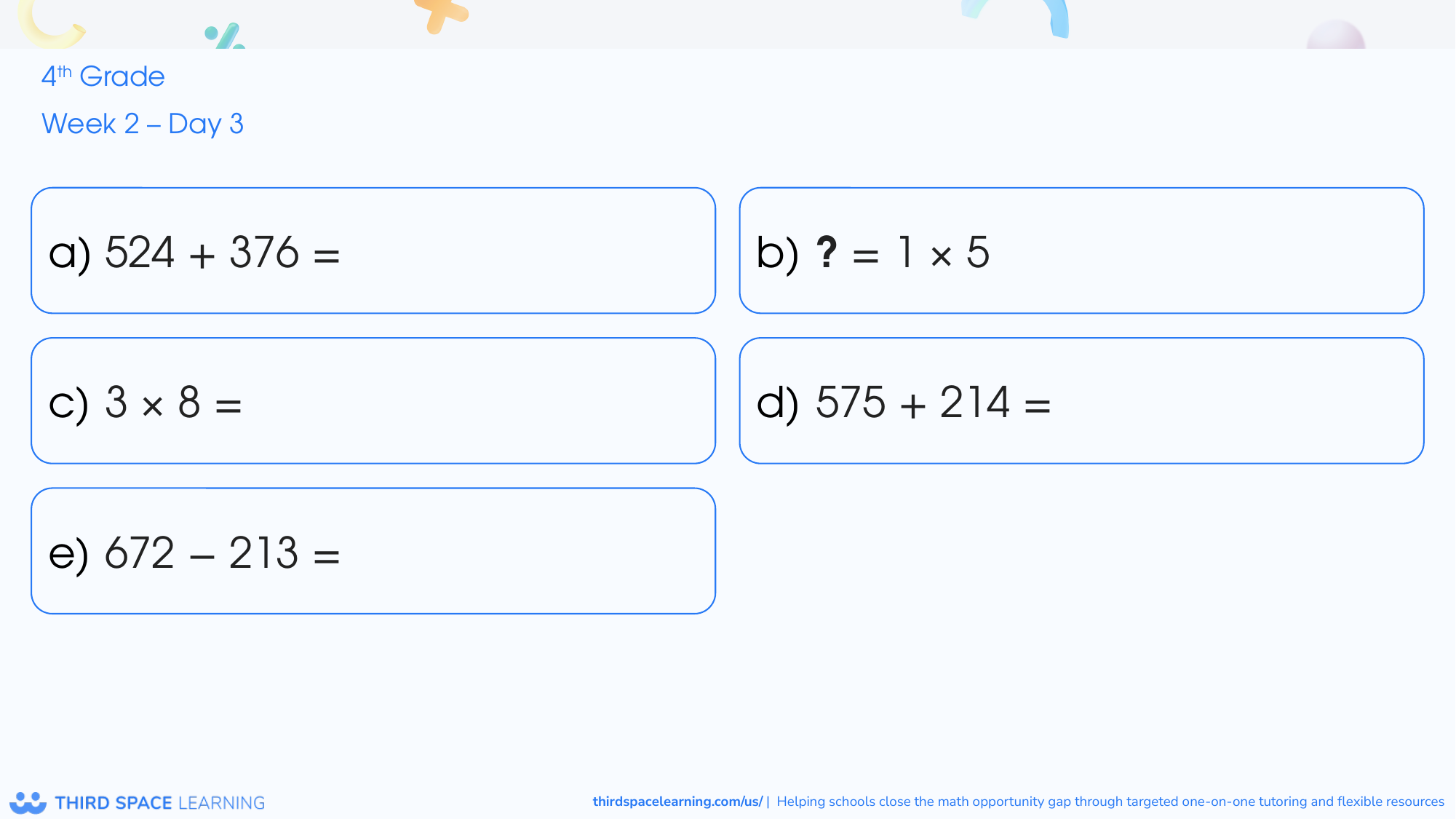

4th Grade
Week 2 – Day 3
524 + 376 =
? = 1 × 5
3 × 8 =
575 + 214 =
672 − 213 =